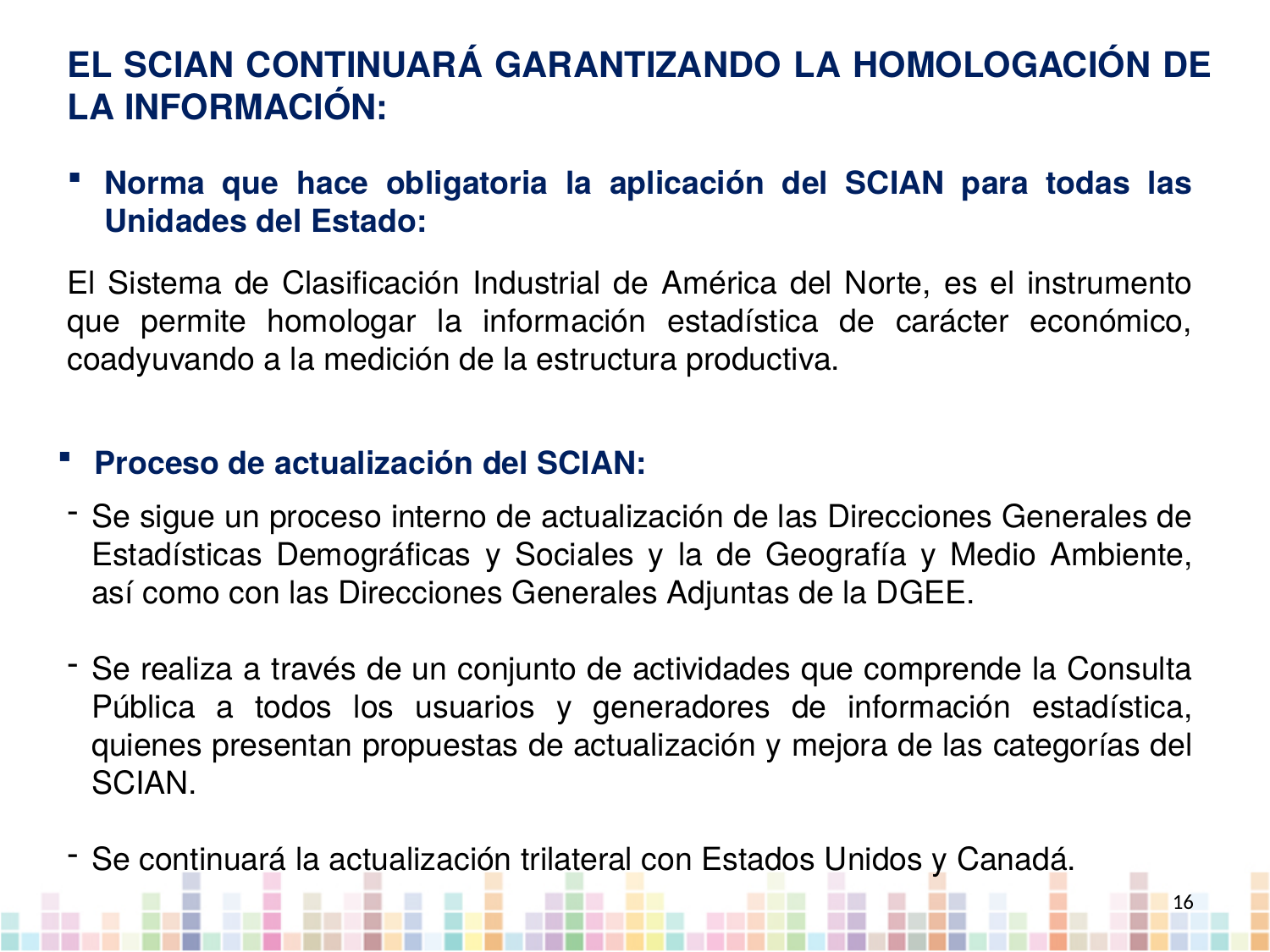

EL SCIAN CONTINUARÁ GARANTIZANDO LA HOMOLOGACIÓN DE LA INFORMACIÓN:
Norma que hace obligatoria la aplicación del SCIAN para todas las Unidades del Estado:
El Sistema de Clasificación Industrial de América del Norte, es el instrumento que permite homologar la información estadística de carácter económico, coadyuvando a la medición de la estructura productiva.

Proceso de actualización del SCIAN:
Se sigue un proceso interno de actualización de las Direcciones Generales de Estadísticas Demográficas y Sociales y la de Geografía y Medio Ambiente, así como con las Direcciones Generales Adjuntas de la DGEE.

Se realiza a través de un conjunto de actividades que comprende la Consulta Pública a todos los usuarios y generadores de información estadística, quienes presentan propuestas de actualización y mejora de las categorías del SCIAN.

Se continuará la actualización trilateral con Estados Unidos y Canadá.

16